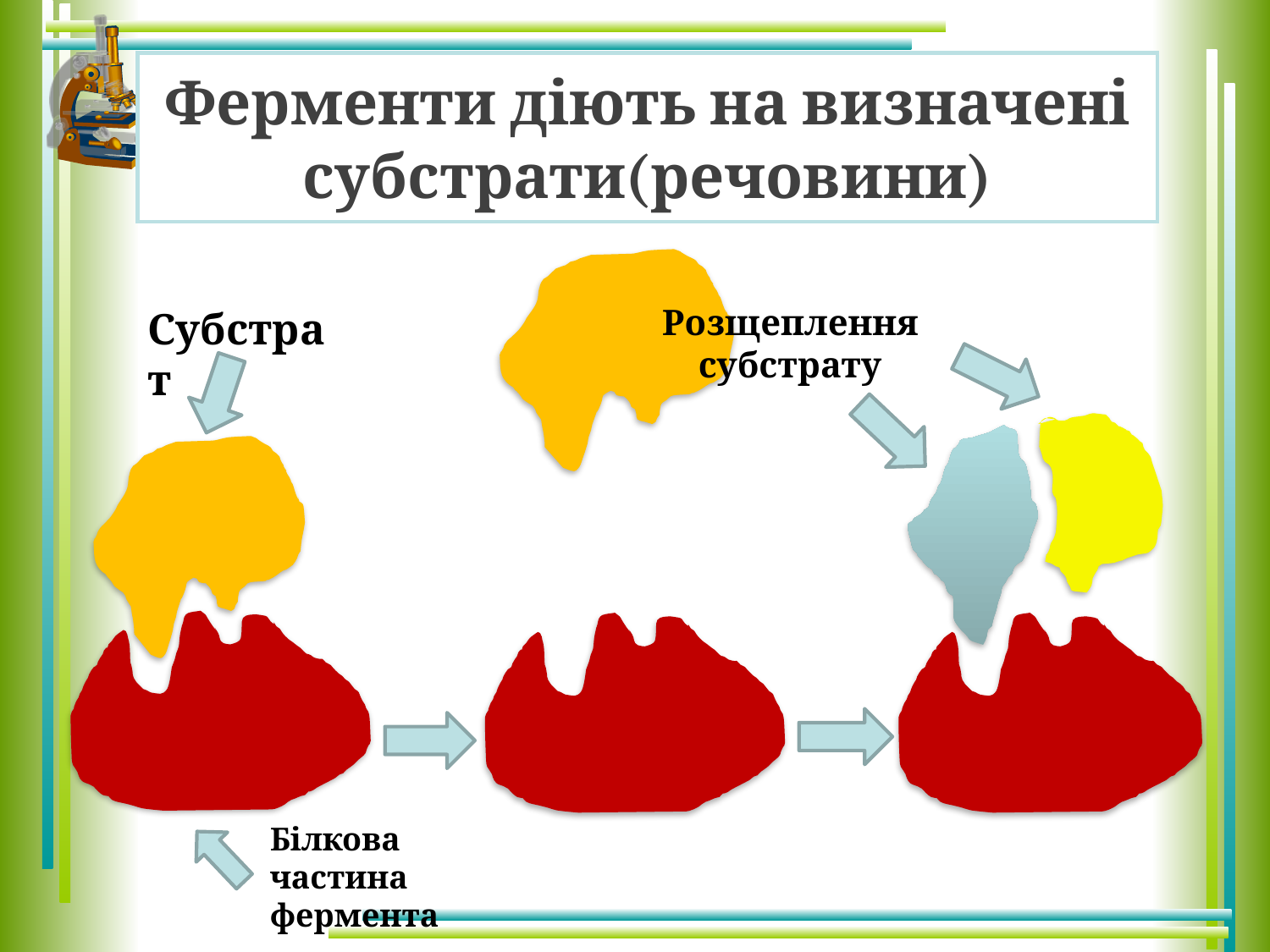

# Ферменти діють на визначені субстрати(речовини)

Розщеплення субстрату
Субстрат

Білкова частина фермента